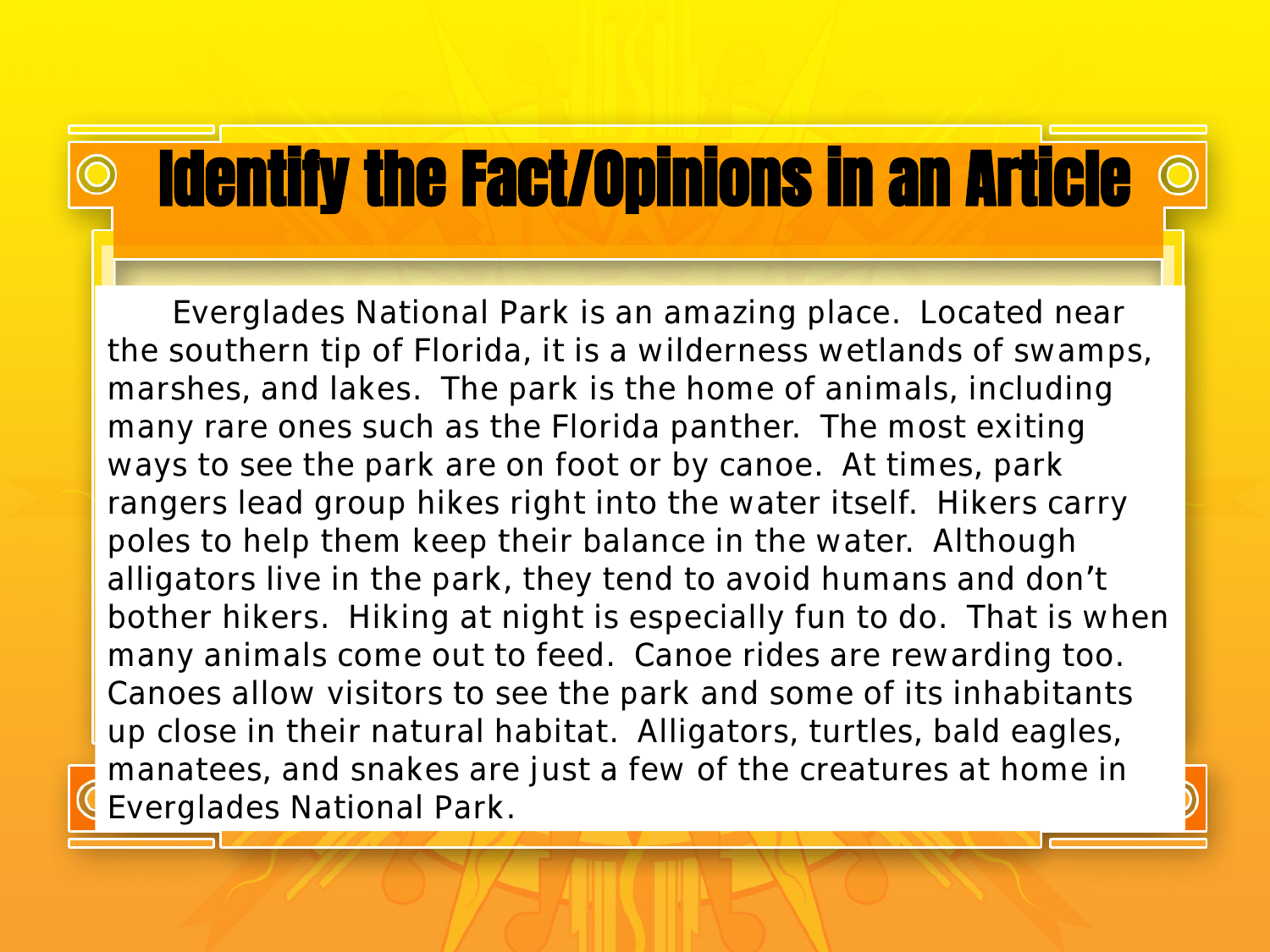

# Identify the Fact/Opinions in an Article
       Everglades National Park is an amazing place.  Located near the southern tip of Florida, it is a wilderness wetlands of swamps, marshes, and lakes.  The park is the home of animals, including many rare ones such as the Florida panther.  The most exiting ways to see the park are on foot or by canoe.  At times, park rangers lead group hikes right into the water itself.  Hikers carry poles to help them keep their balance in the water.  Although alligators live in the park, they tend to avoid humans and don’t bother hikers.  Hiking at night is especially fun to do.  That is when many animals come out to feed.  Canoe rides are rewarding too.  Canoes allow visitors to see the park and some of its inhabitants up close in their natural habitat.  Alligators, turtles, bald eagles, manatees, and snakes are just a few of the creatures at home in Everglades National Park.